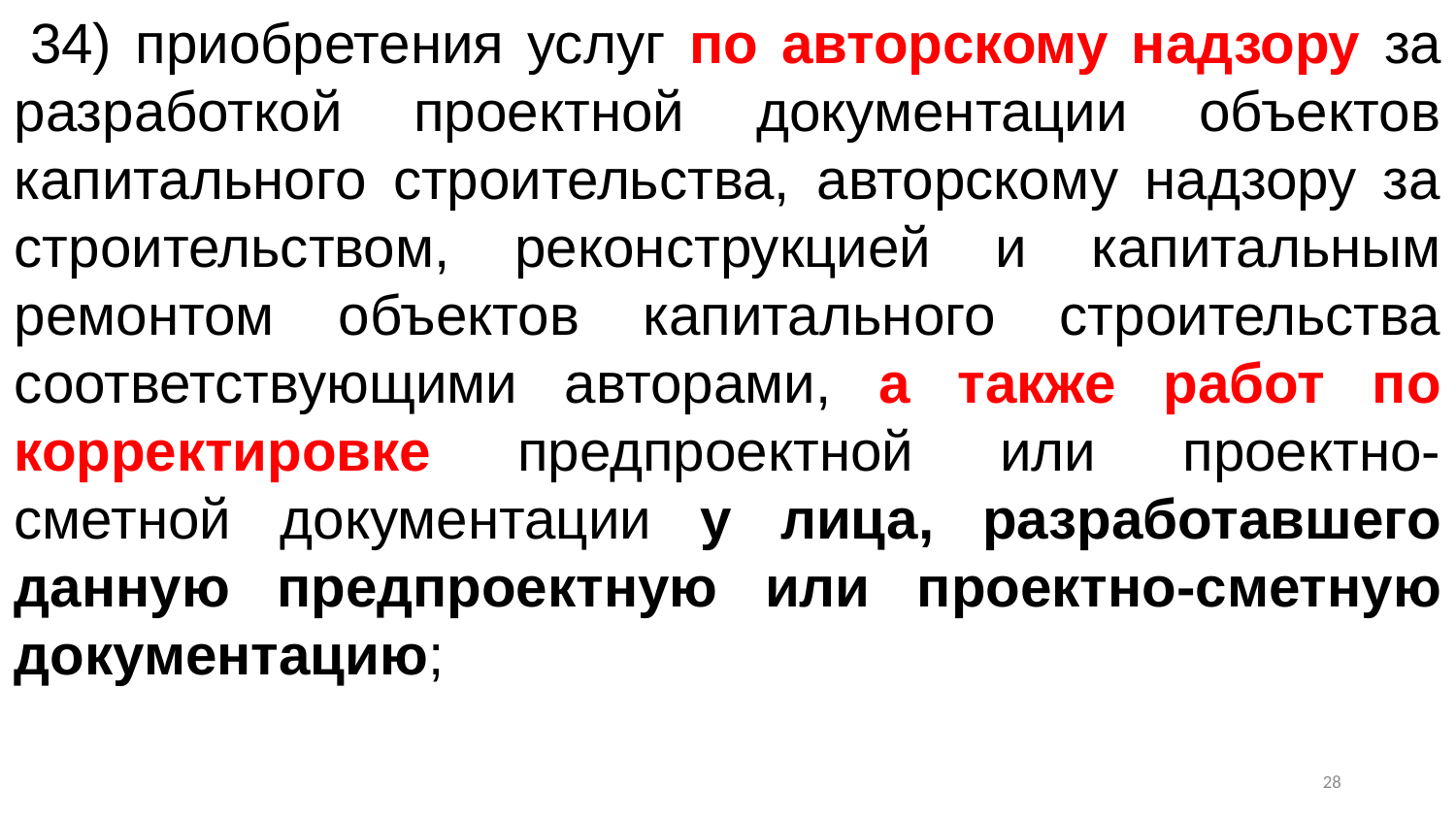

34) приобретения услуг по авторскому надзору за разработкой проектной документации объектов капитального строительства, авторскому надзору за строительством, реконструкцией и капитальным ремонтом объектов капитального строительства соответствующими авторами, а также работ по корректировке предпроектной или проектно-сметной документации у лица, разработавшего данную предпроектную или проектно-сметную документацию;
28